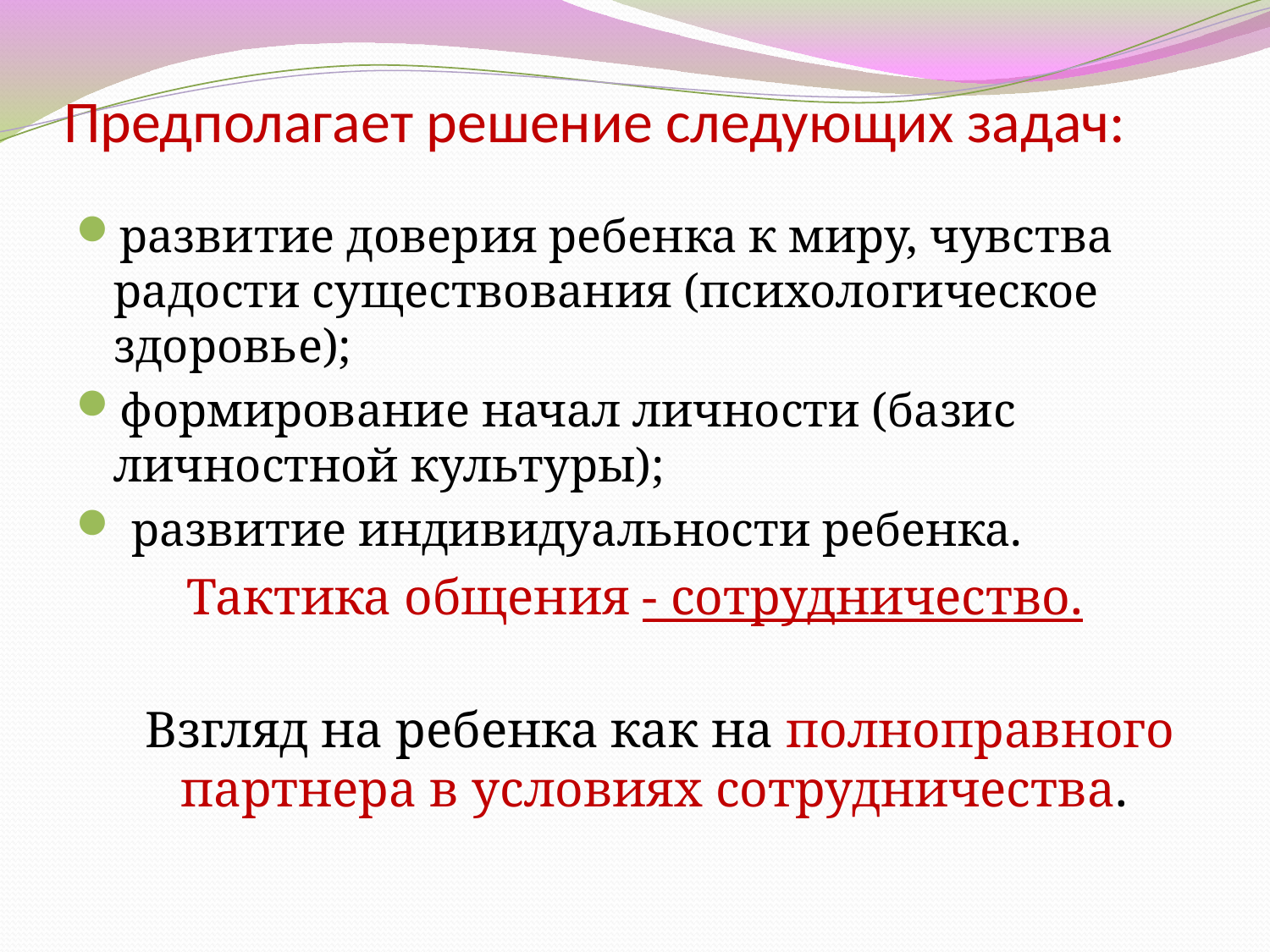

# Предполагает решение следующих задач:
развитие доверия ребенка к миру, чувства радости существования (психологическое здоровье);
формирование начал личности (базис личностной культуры);
 развитие индивидуальности ребенка.
Тактика общения - сотрудничество.

	 Взгляд на ребенка как на полноправного партнера в условиях сотрудничества.